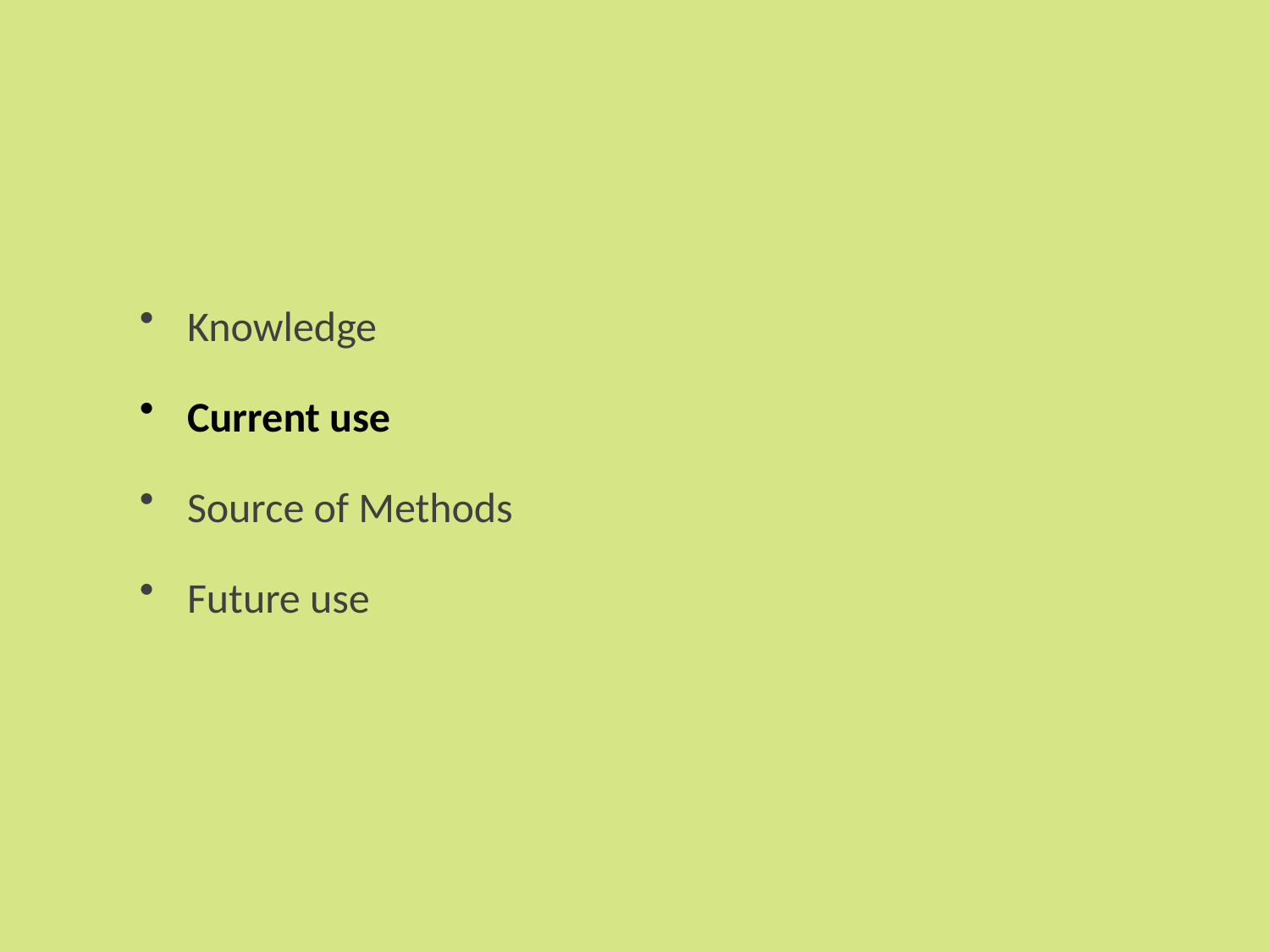

Knowledge
Current use
Source of Methods
Future use